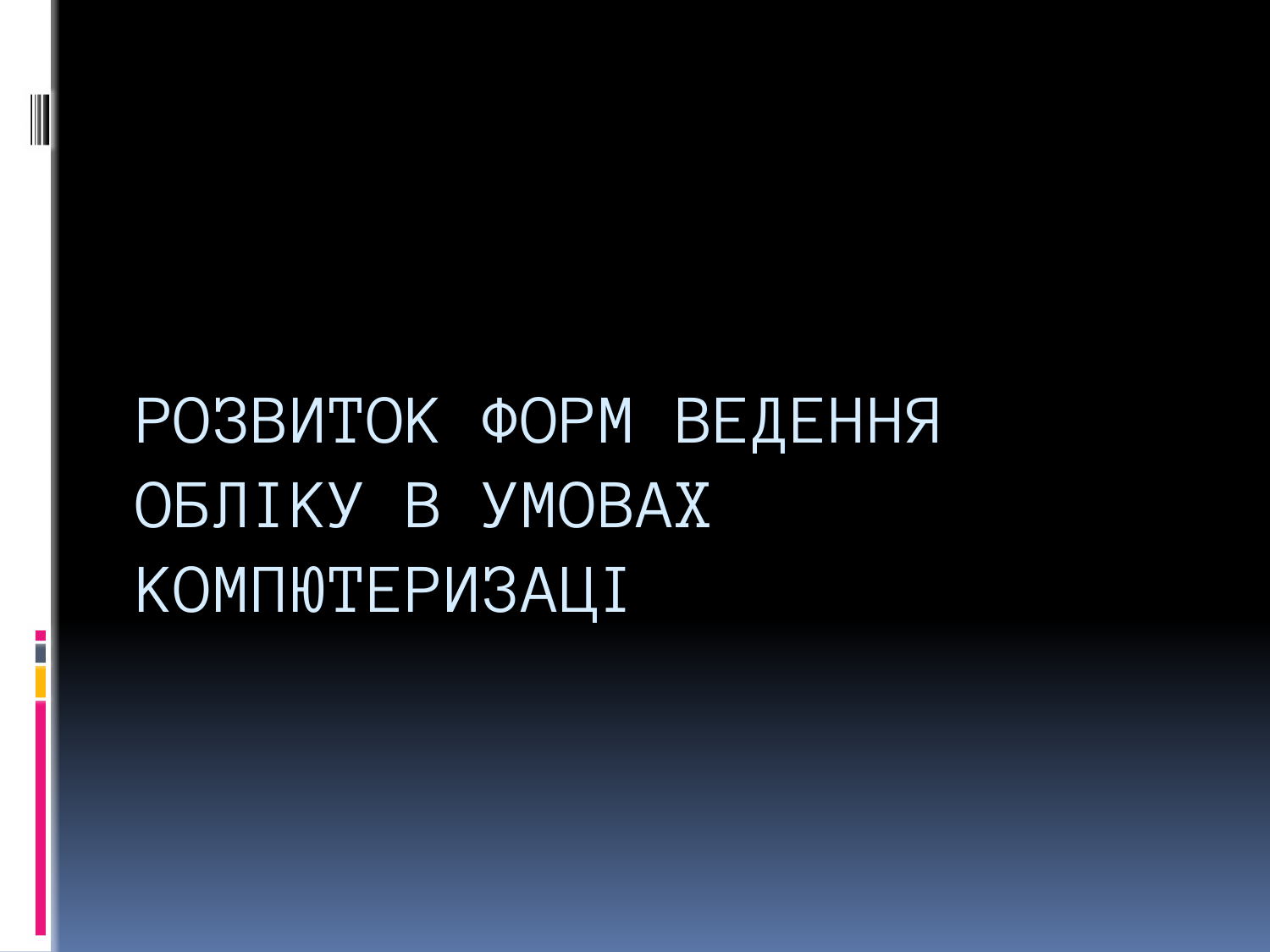

# Розвиток форм ведення обліку в умовах компютеризаці